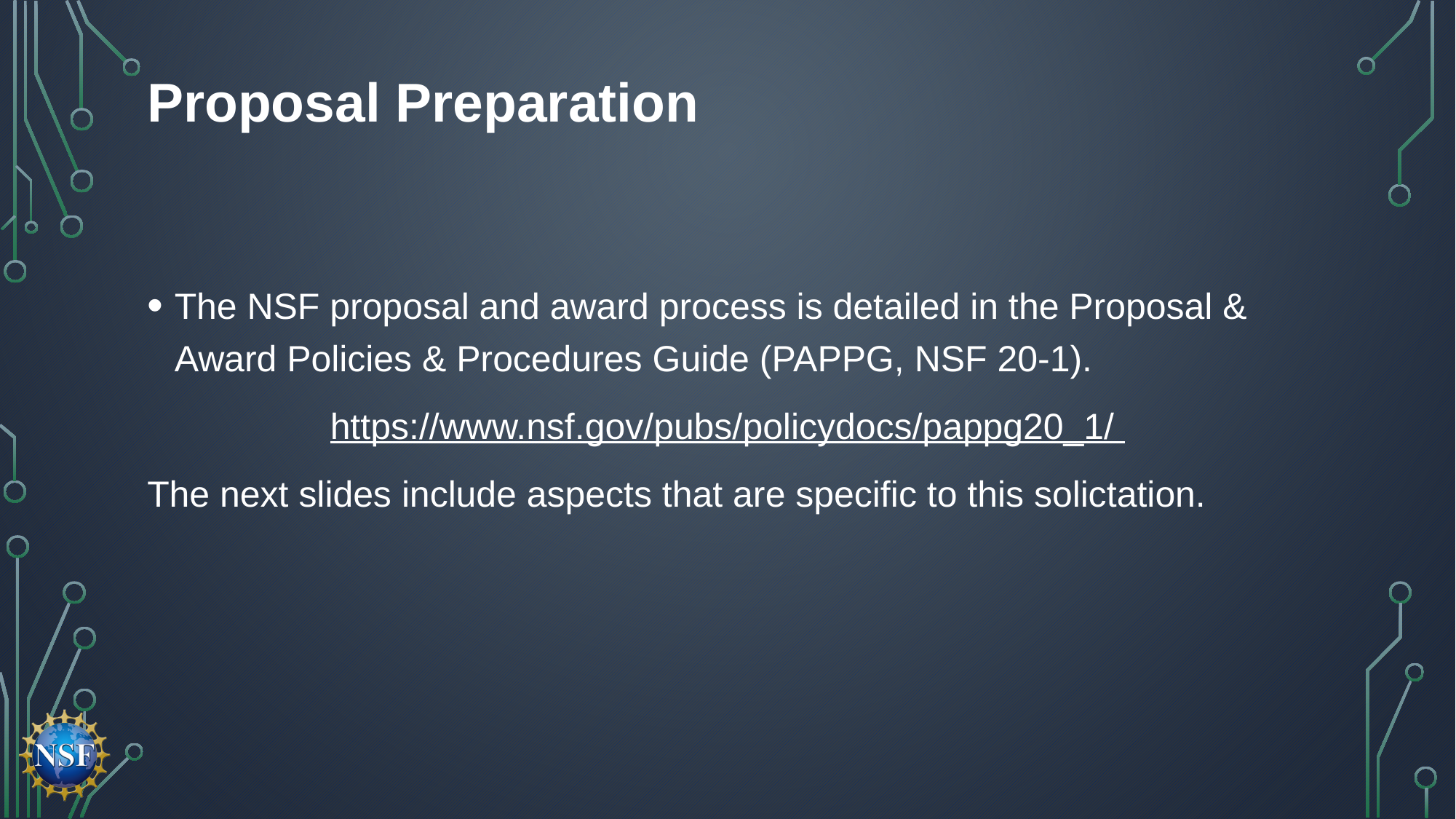

# Proposal Preparation
The NSF proposal and award process is detailed in the Proposal & Award Policies & Procedures Guide (PAPPG, NSF 20-1).
https://www.nsf.gov/pubs/policydocs/pappg20_1/
The next slides include aspects that are specific to this solictation.